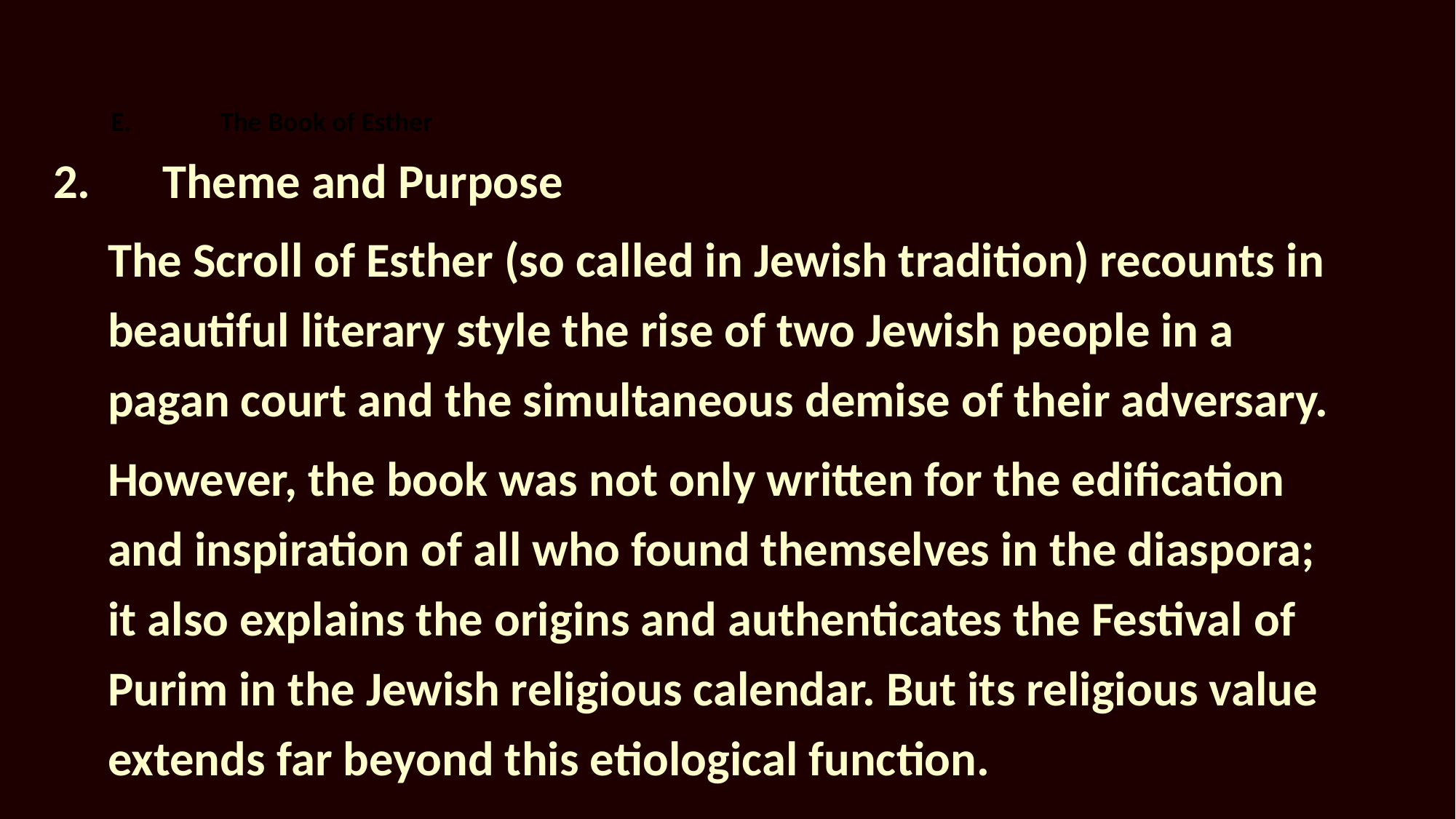

# E.	The Book of Esther
2.	Theme and Purpose
The Scroll of Esther (so called in Jewish tradition) recounts in beautiful literary style the rise of two Jewish people in a pagan court and the simultaneous demise of their adversary.
However, the book was not only written for the edification and inspiration of all who found themselves in the diaspora; it also explains the origins and authenticates the Festival of Purim in the Jewish religious calendar. But its religious value extends far beyond this etiological function.